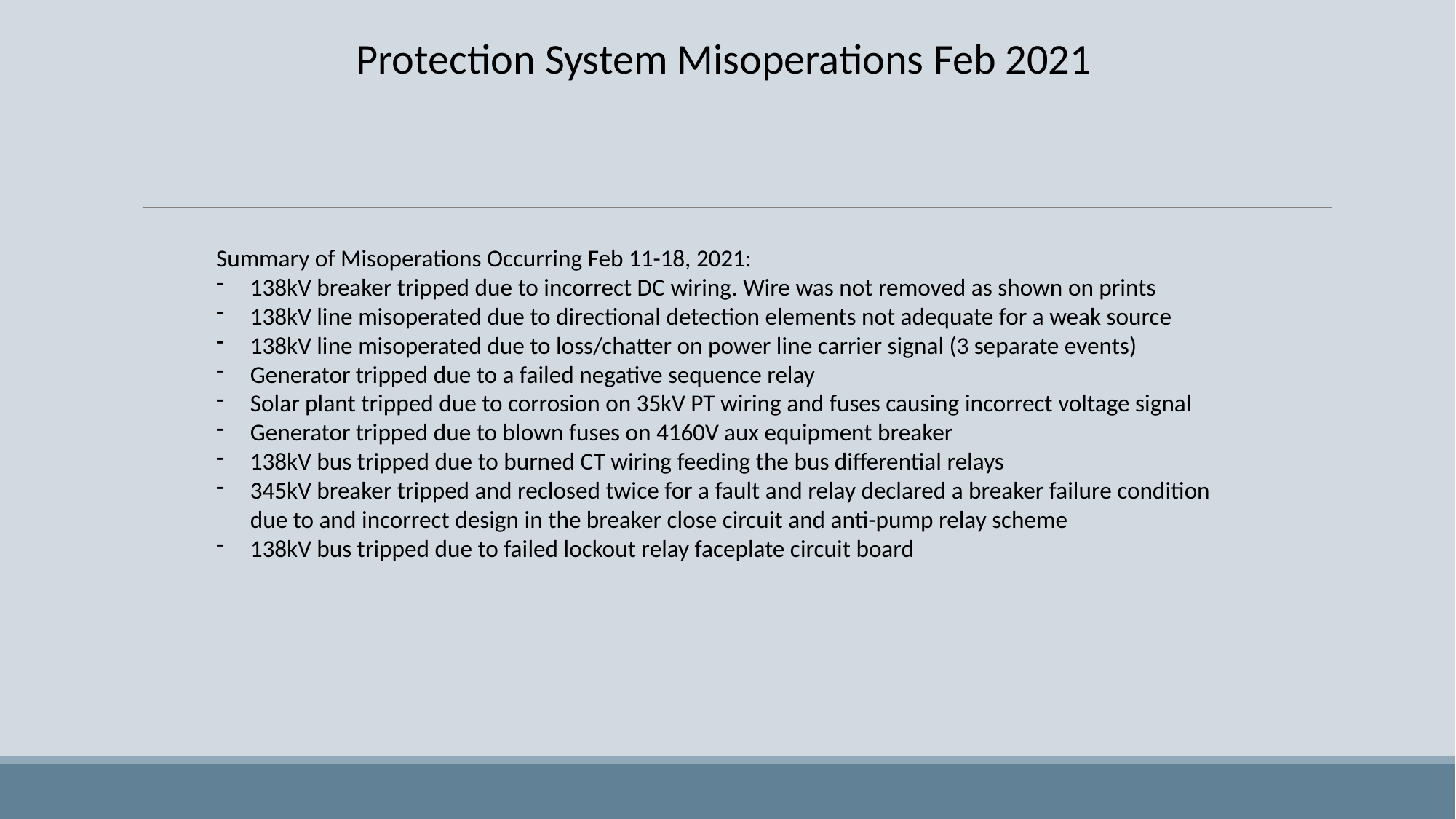

Protection System Misoperations Feb 2021
Summary of Misoperations Occurring Feb 11-18, 2021:
138kV breaker tripped due to incorrect DC wiring. Wire was not removed as shown on prints
138kV line misoperated due to directional detection elements not adequate for a weak source
138kV line misoperated due to loss/chatter on power line carrier signal (3 separate events)
Generator tripped due to a failed negative sequence relay
Solar plant tripped due to corrosion on 35kV PT wiring and fuses causing incorrect voltage signal
Generator tripped due to blown fuses on 4160V aux equipment breaker
138kV bus tripped due to burned CT wiring feeding the bus differential relays
345kV breaker tripped and reclosed twice for a fault and relay declared a breaker failure condition due to and incorrect design in the breaker close circuit and anti-pump relay scheme
138kV bus tripped due to failed lockout relay faceplate circuit board